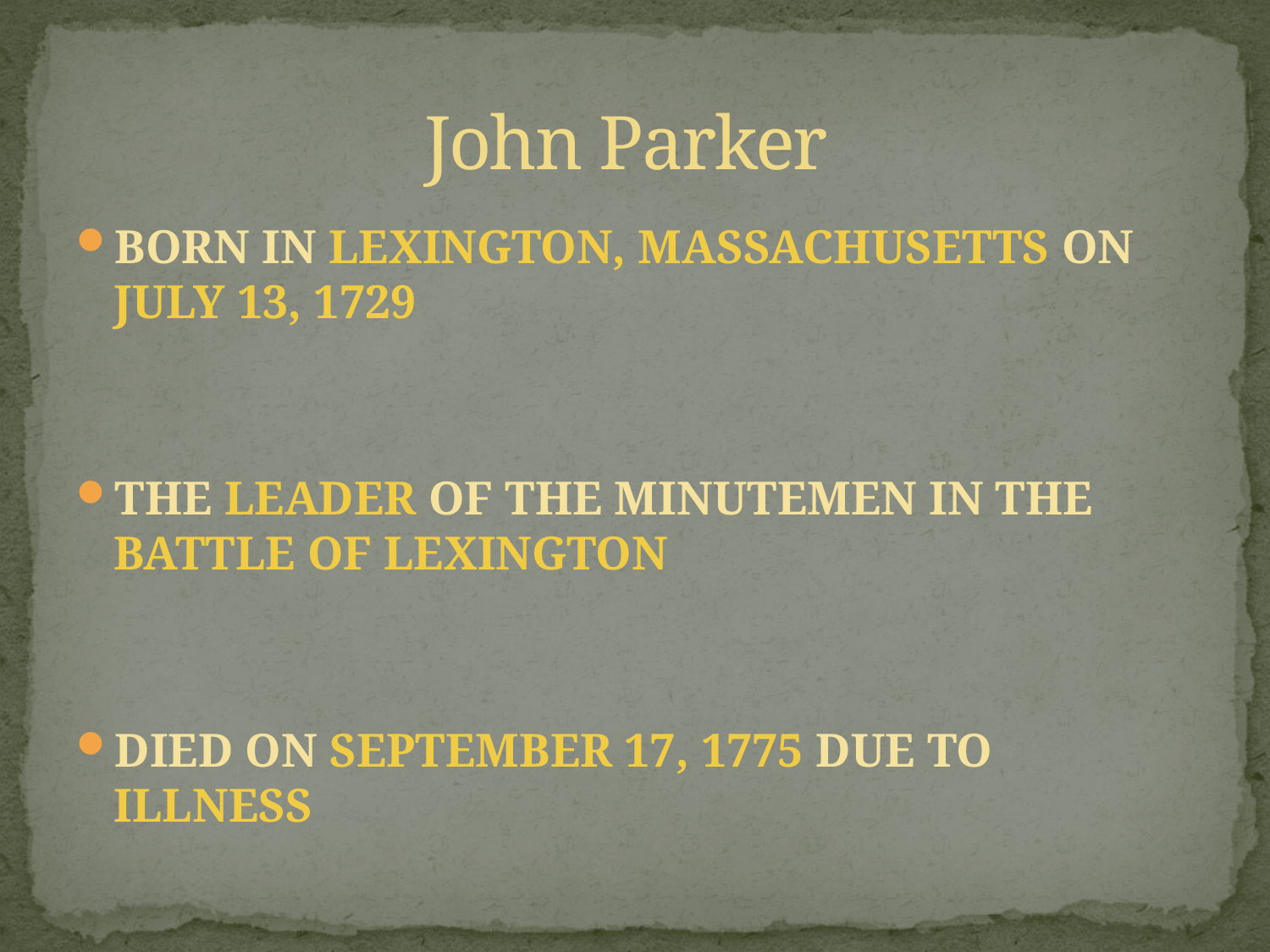

# John Parker
Born in Lexington, Massachusetts on July 13, 1729

The leader of the Minutemen in the Battle of Lexington

Died on September 17, 1775 due to illness